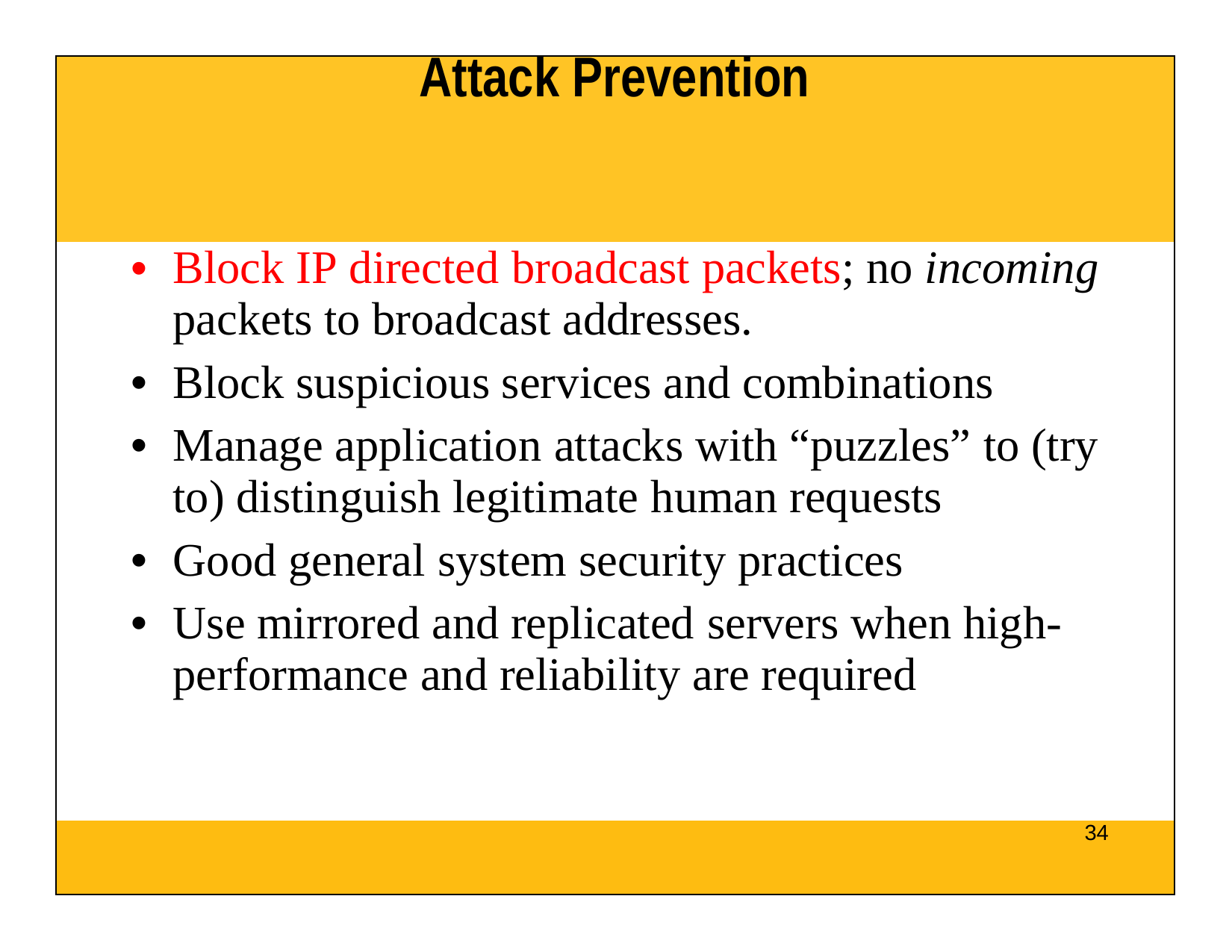

| Attack Prevention |
| --- |
| Block IP directed broadcast packets; no incoming packets to broadcast addresses. Block suspicious services and combinations Manage application attacks with “puzzles” to (try to) distinguish legitimate human requests Good general system security practices Use mirrored and replicated servers when high- performance and reliability are required |
| 34 |